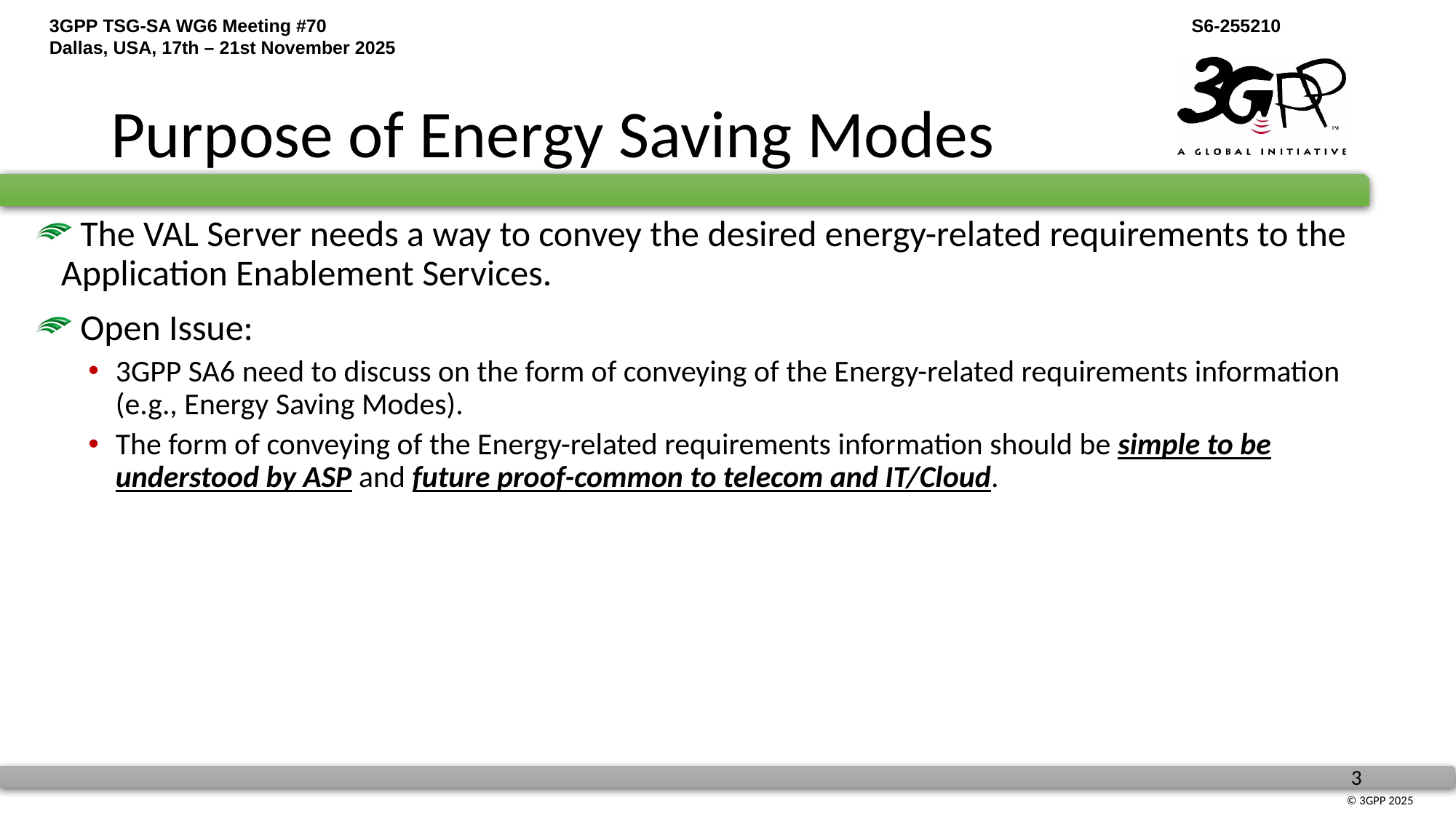

# Purpose of Energy Saving Modes
 The VAL Server needs a way to convey the desired energy-related requirements to the Application Enablement Services.
 Open Issue:
3GPP SA6 need to discuss on the form of conveying of the Energy-related requirements information (e.g., Energy Saving Modes).
The form of conveying of the Energy-related requirements information should be simple to be understood by ASP and future proof-common to telecom and IT/Cloud.